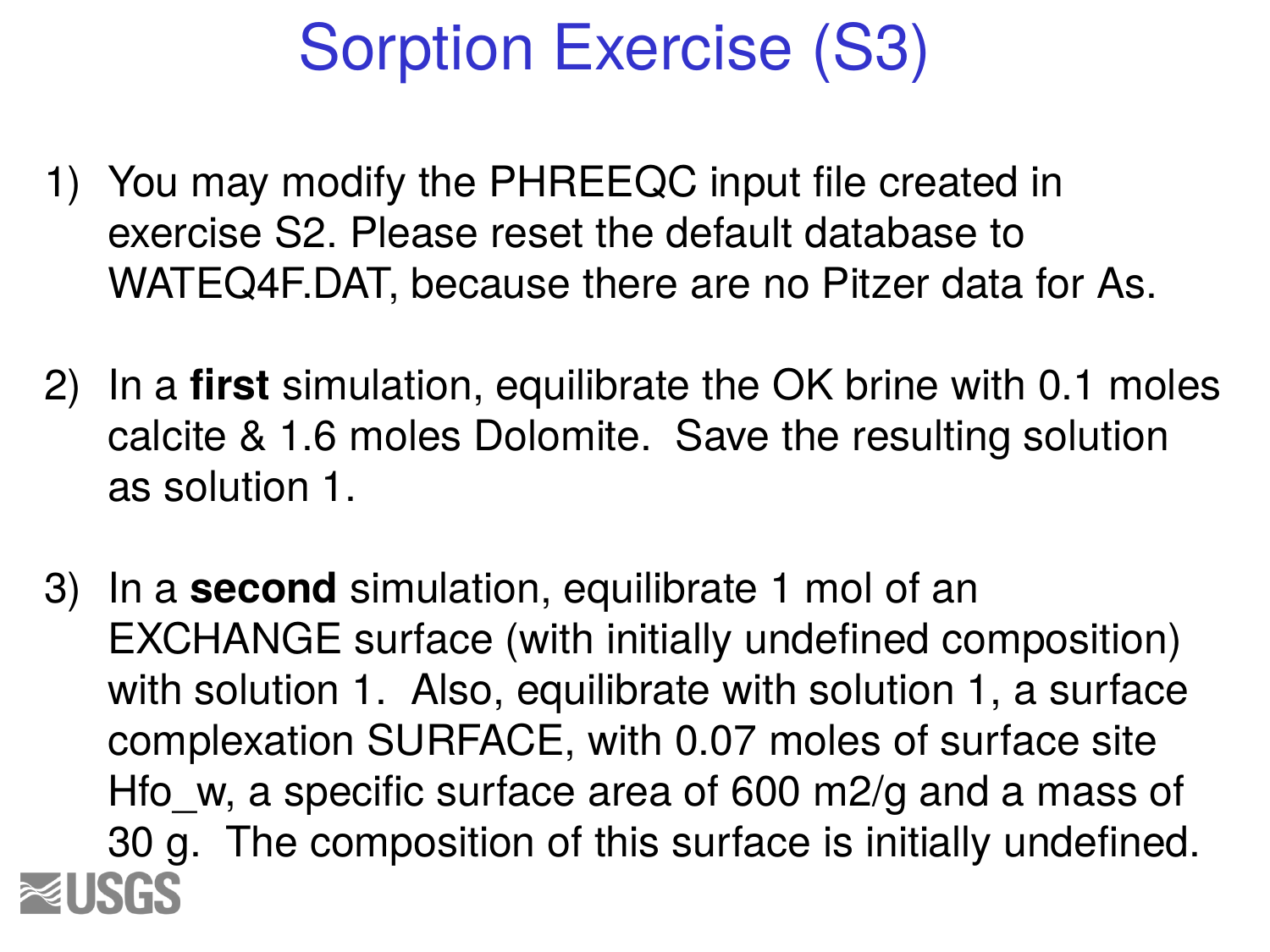

Sorption Exercise (S3)
You may modify the PHREEQC input file created in exercise S2. Please reset the default database to WATEQ4F.DAT, because there are no Pitzer data for As.

In a first simulation, equilibrate the OK brine with 0.1 moles calcite & 1.6 moles Dolomite.  Save the resulting solution as solution 1.

In a second simulation, equilibrate 1 mol of an EXCHANGE surface (with initially undefined composition) with solution 1.  Also, equilibrate with solution 1, a surface complexation SURFACE, with 0.07 moles of surface site Hfo_w, a specific surface area of 600 m2/g and a mass of 30 g.  The composition of this surface is initially undefined.